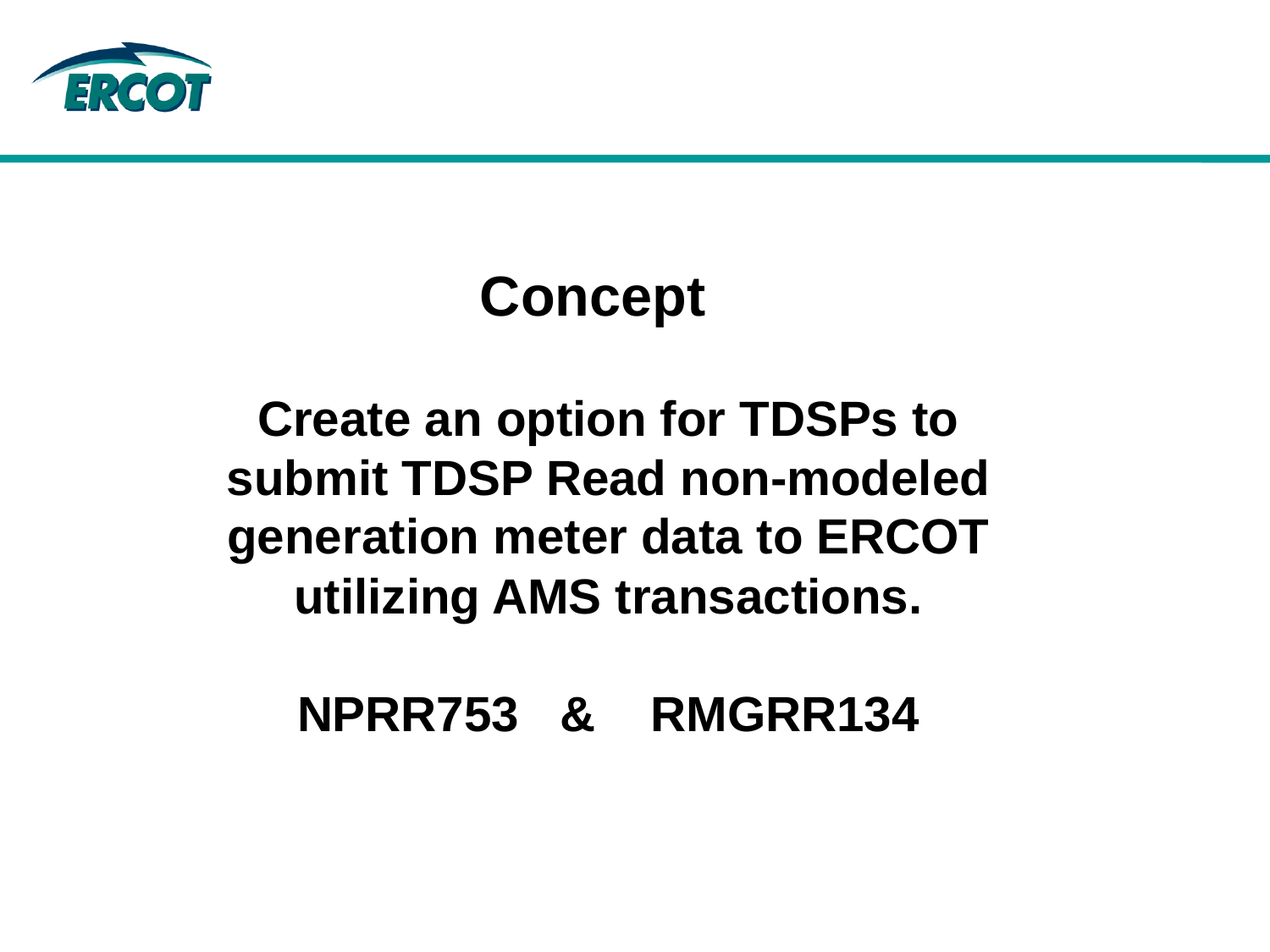

Concept

Create an option for TDSPs to submit TDSP Read non-modeled generation meter data to ERCOT utilizing AMS transactions.

NPRR753   &    RMGRR134